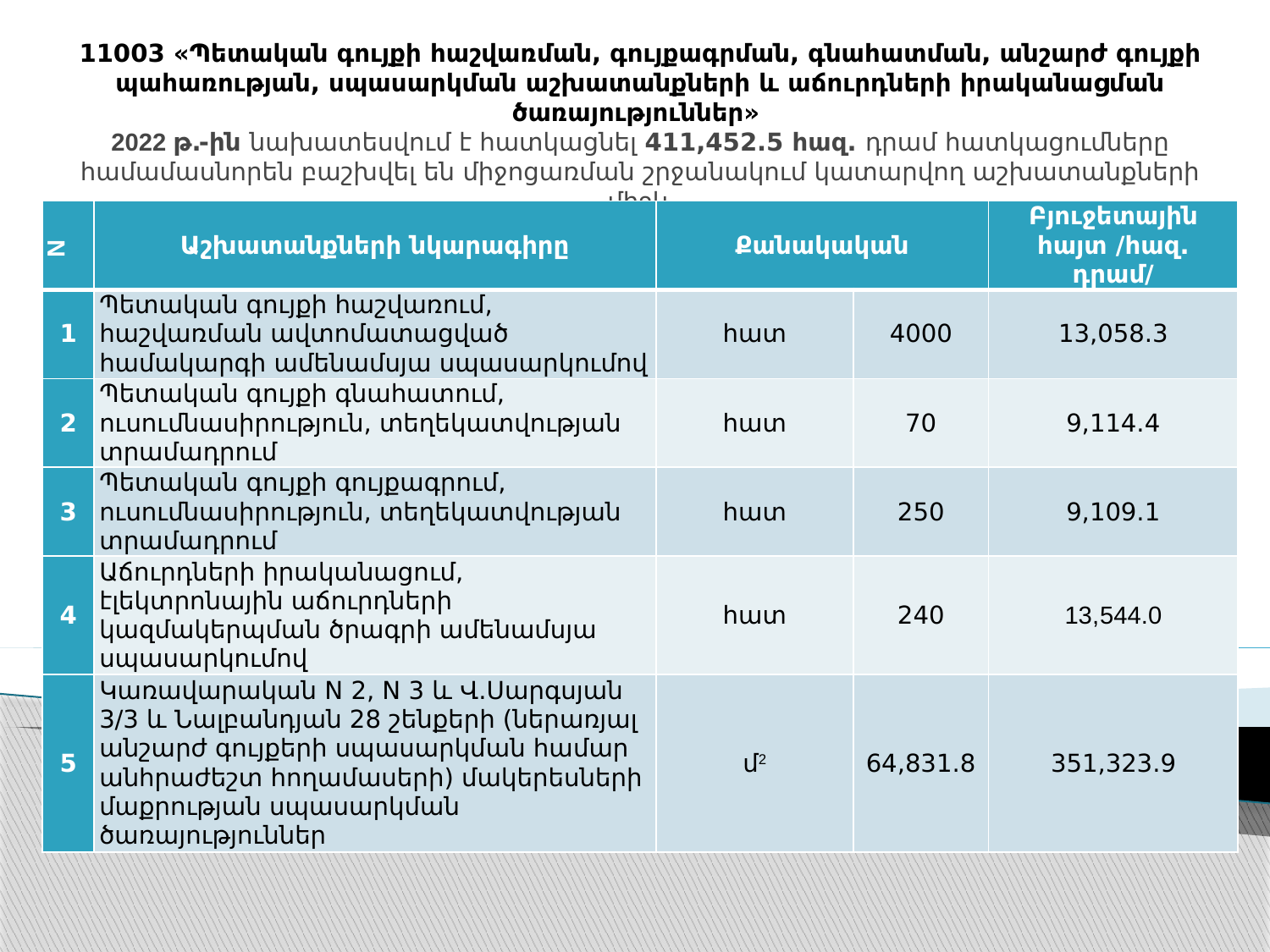

11003 «Պետական գույքի հաշվառման, գույքագրման, գնահատման, անշարժ գույքի պահառության, սպասարկման աշխատանքների և աճուրդների իրականացման ծառայություններ»
2022 թ.-ին նախատեսվում է հատկացնել 411,452.5 հազ. դրամ հատկացումները համամասնորեն բաշխվել են միջոցառման շրջանակում կատարվող աշխատանքների միջև
| N | Աշխատանքների նկարագիրը | Քանակական |  | Բյուջետային հայտ /հազ. դրամ/ |
| --- | --- | --- | --- | --- |
| 1 | Պետական գույքի հաշվառում, հաշվառման ավտոմատացված համակարգի ամենամսյա սպասարկումով | հատ | 4000 | 13,058.3 |
| 2 | Պետական գույքի գնահատում, ուսումնասիրություն, տեղեկատվության տրամադրում | հատ | 70 | 9,114.4 |
| 3 | Պետական գույքի գույքագրում, ուսումնասիրություն, տեղեկատվության տրամադրում | հատ | 250 | 9,109.1 |
| 4 | Աճուրդների իրականացում, էլեկտրոնային աճուրդների կազմակերպման ծրագրի ամենամսյա սպասարկումով | հատ | 240 | 13,544.0 |
| 5 | Կառավարական N 2, N 3 և Վ.Սարգսյան 3/3 և Նալբանդյան 28 շենքերի (ներառյալ անշարժ գույքերի սպասարկման համար անհրաժեշտ հողամասերի) մակերեսների մաքրության սպասարկման ծառայություններ | մ2 | 64,831.8 | 351,323.9 |